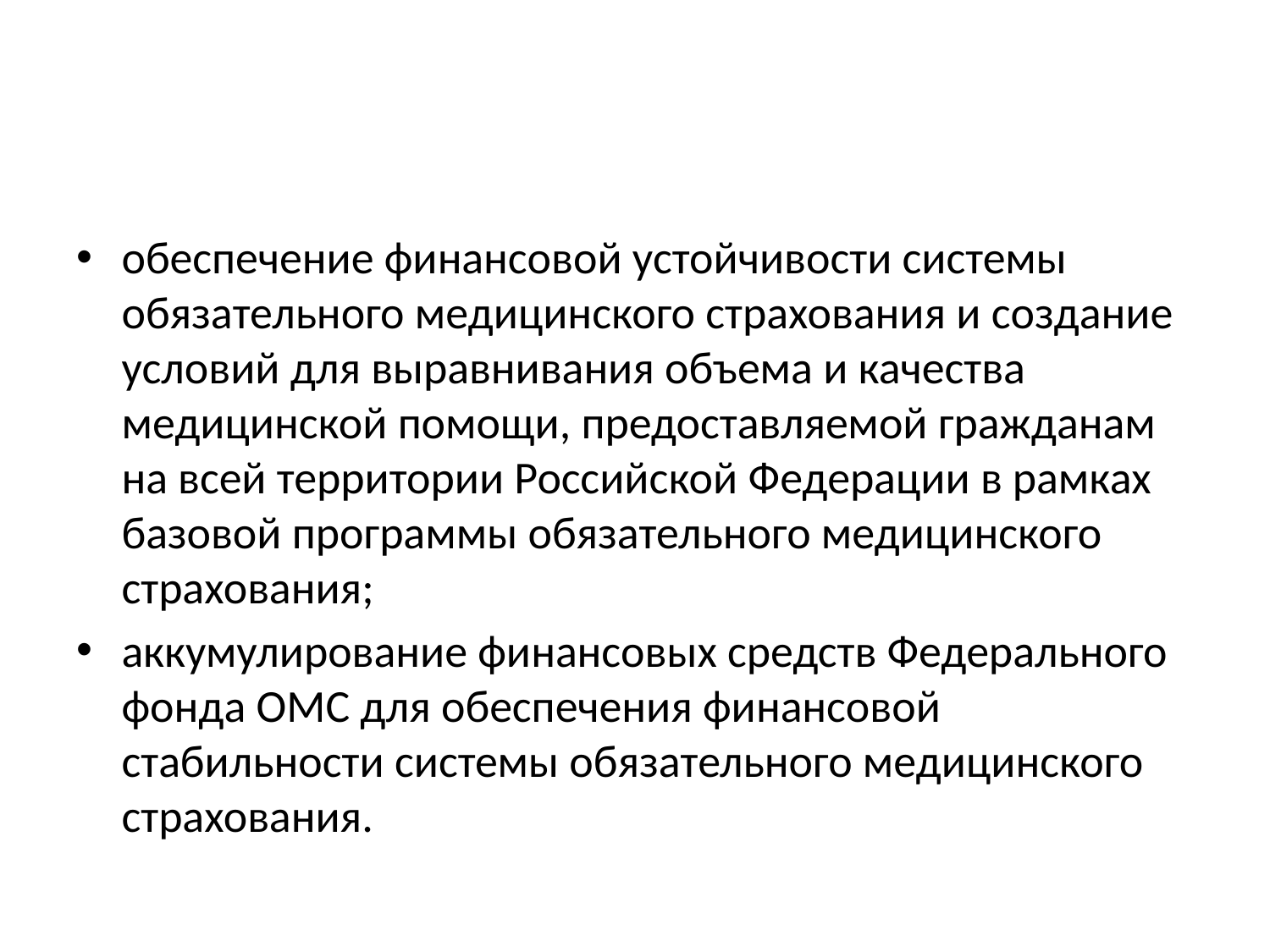

#
обеспечение финансовой устойчивости системы обязательного медицинского страхования и создание условий для выравнивания объема и качества медицинской помощи, предоставляемой гражданам на всей территории Российской Федерации в рамках базовой программы обязательного медицинского страхования;
аккумулирование финансовых средств Федерального фонда ОМС для обеспечения финансовой стабильности системы обязательного медицинского страхования.